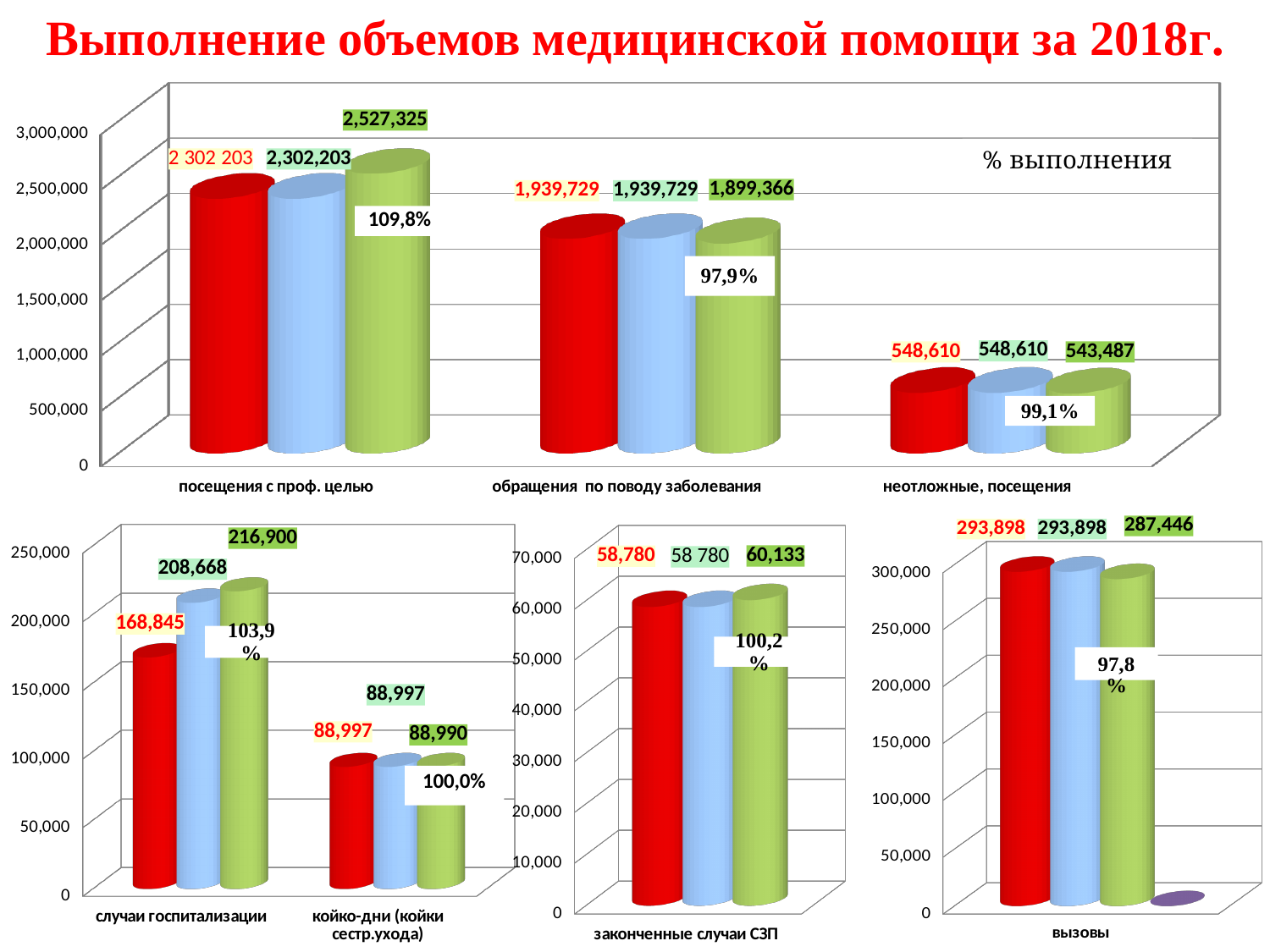

Выполнение объемов медицинской помощи за 2018г.

[unsupported chart]

[unsupported chart]

[unsupported chart]

[unsupported chart]